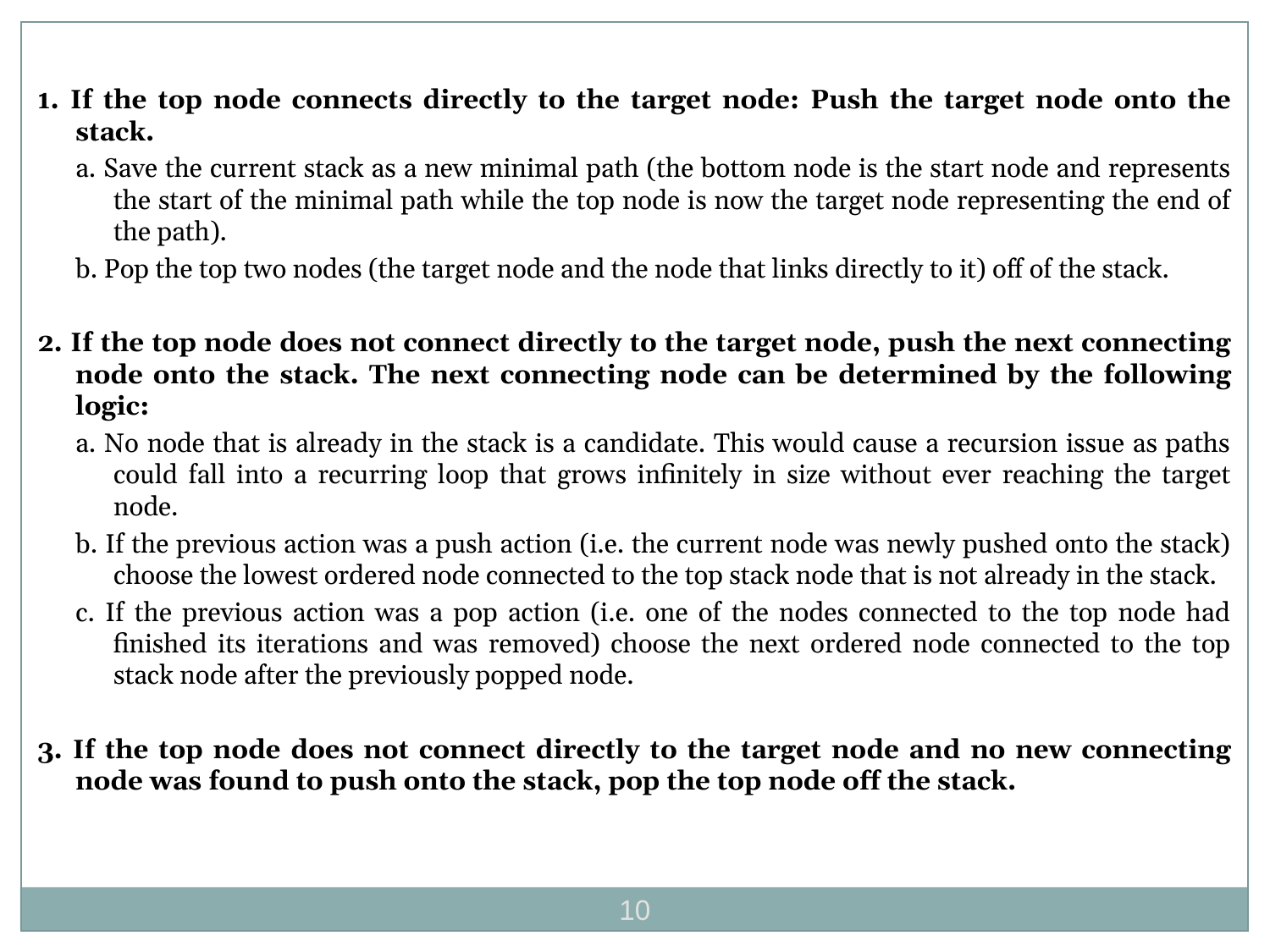

1. If the top node connects directly to the target node: Push the target node onto the stack.
a. Save the current stack as a new minimal path (the bottom node is the start node and represents the start of the minimal path while the top node is now the target node representing the end of the path).
b. Pop the top two nodes (the target node and the node that links directly to it) off of the stack.

2. If the top node does not connect directly to the target node, push the next connecting node onto the stack. The next connecting node can be determined by the following logic:
a. No node that is already in the stack is a candidate. This would cause a recursion issue as paths could fall into a recurring loop that grows infinitely in size without ever reaching the target node.
b. If the previous action was a push action (i.e. the current node was newly pushed onto the stack) choose the lowest ordered node connected to the top stack node that is not already in the stack.
c. If the previous action was a pop action (i.e. one of the nodes connected to the top node had finished its iterations and was removed) choose the next ordered node connected to the top stack node after the previously popped node.

3. If the top node does not connect directly to the target node and no new connecting node was found to push onto the stack, pop the top node off the stack.
10